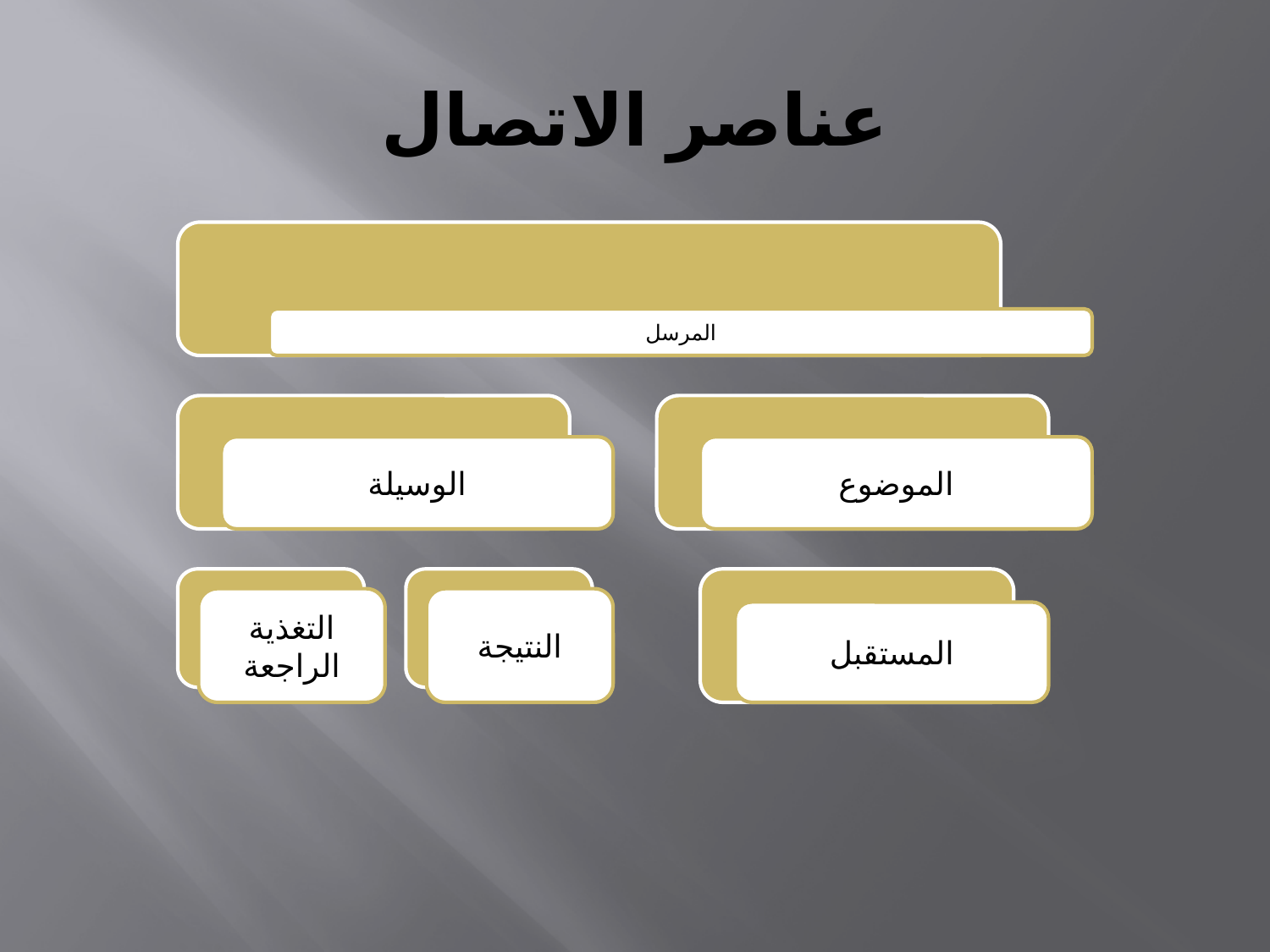

# عناصر الاتصال
الوسيلة
التغذية الراجعة
النتيجة
الموضوع
المستقبل
المرسل